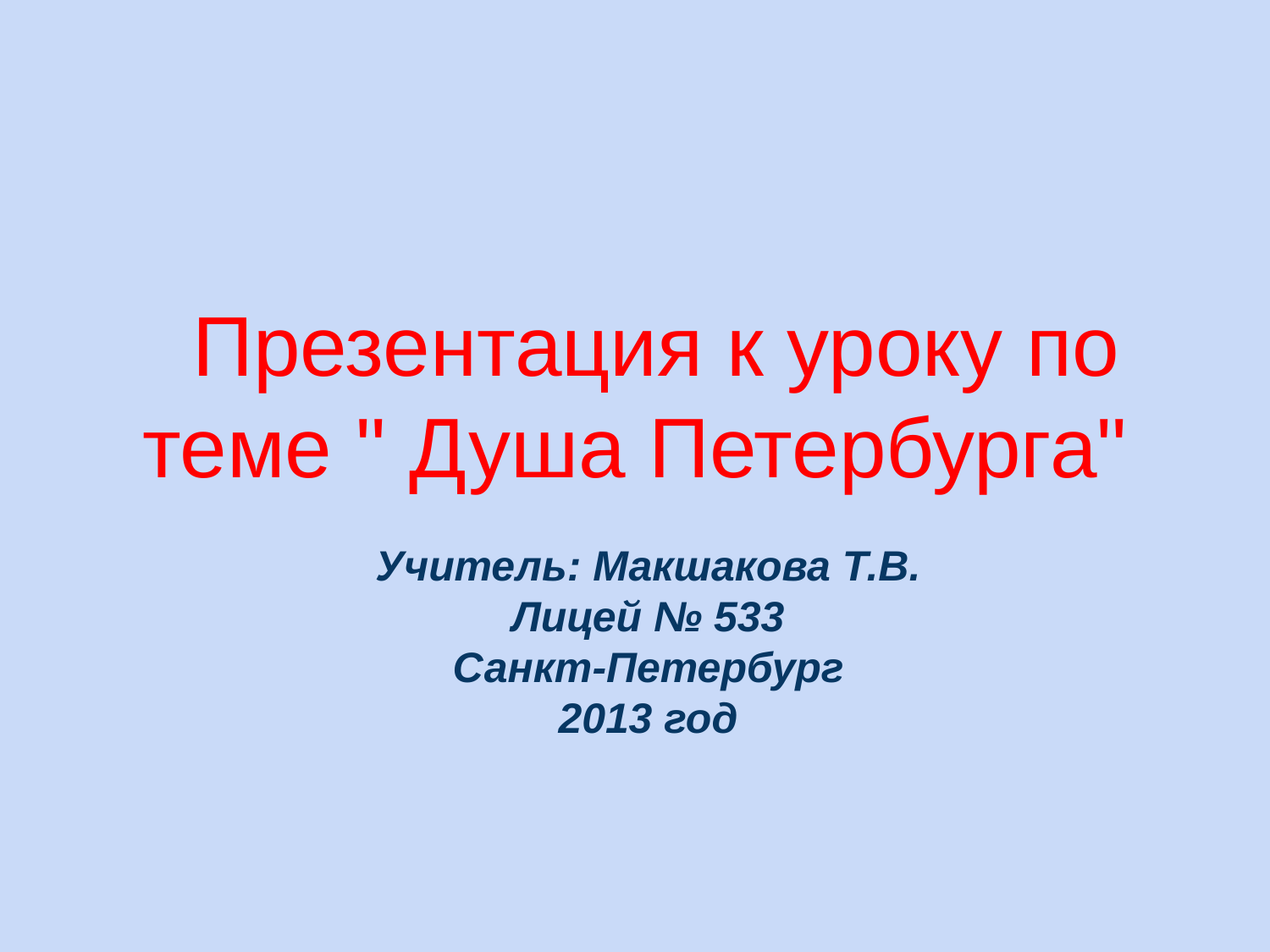

# Презентация к уроку по теме " Душа Петербурга"
Учитель: Макшакова Т.В.
Лицей № 533
Санкт-Петербург
2013 год